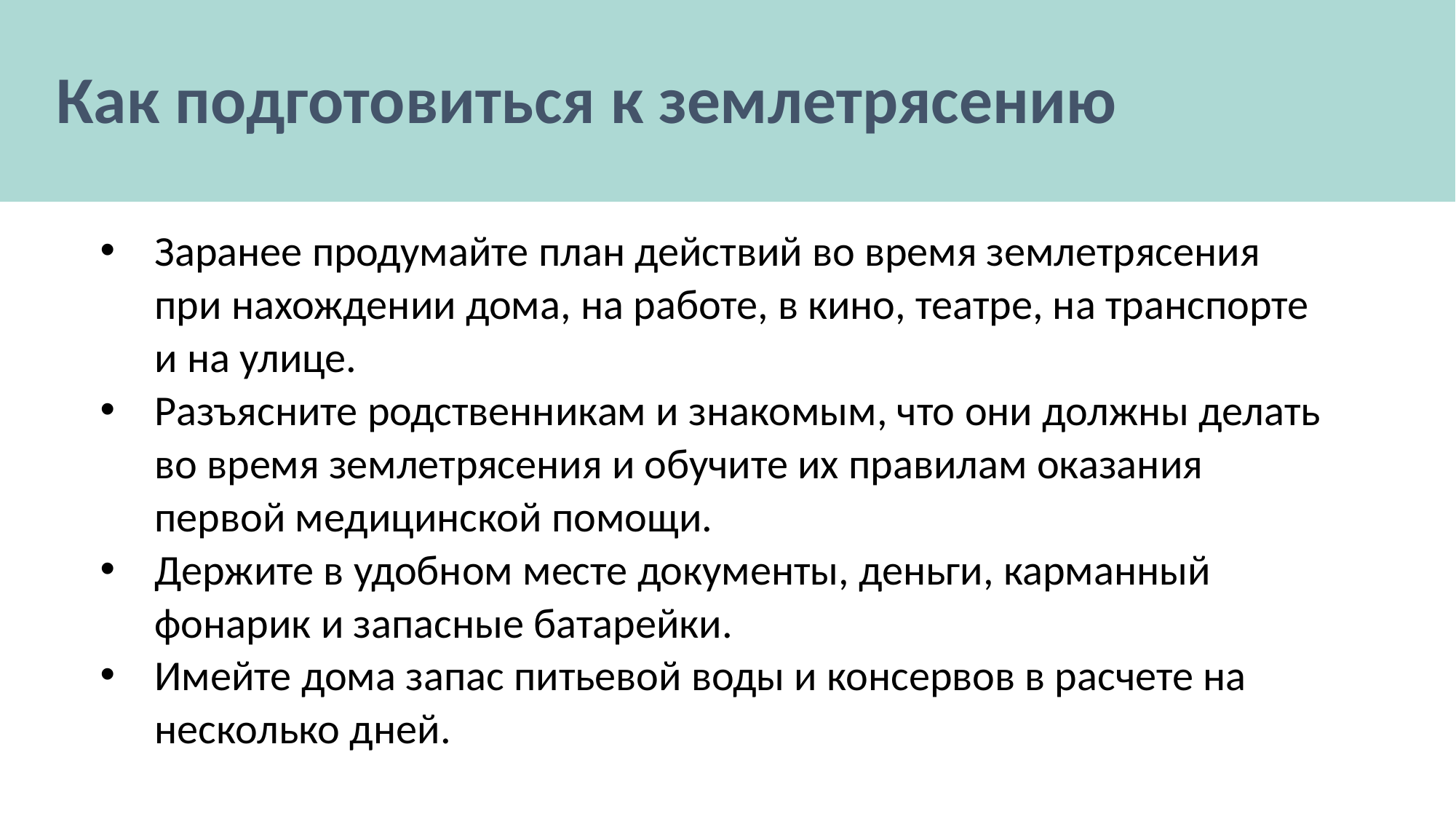

# Как подготовиться к землетрясению
Заранее продумайте план действий во время землетрясения при нахождении дома, на работе, в кино, театре, на транспорте и на улице.
Разъясните родственникам и знакомым, что они должны делать во время землетрясения и обучите их правилам оказания первой медицинской помощи.
Держите в удобном месте документы, деньги, карманный фонарик и запасные батарейки.
Имейте дома запас питьевой воды и консервов в расчете на несколько дней.